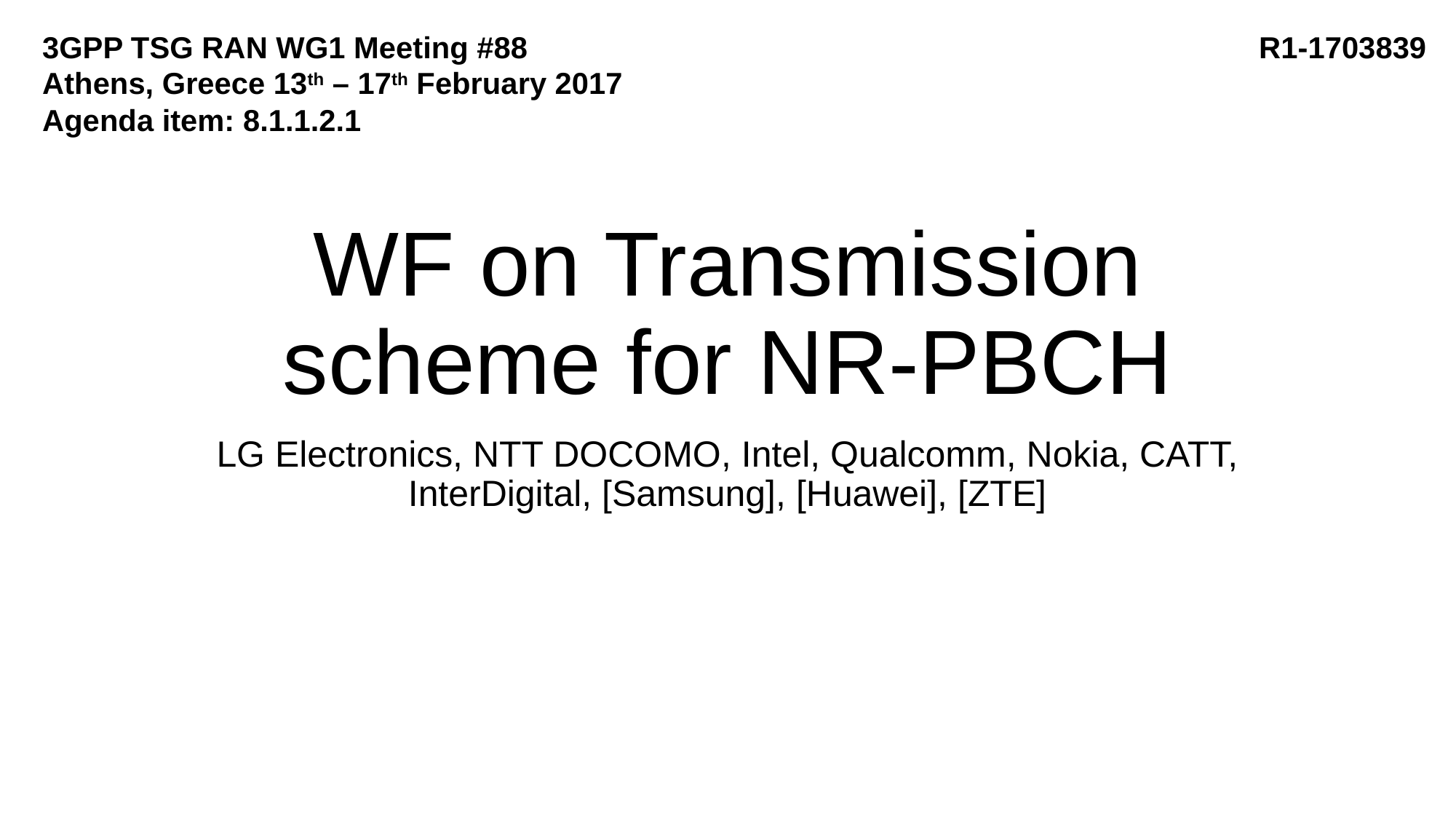

3GPP TSG RAN WG1 Meeting #88
Athens, Greece 13th – 17th February 2017
Agenda item: 8.1.1.2.1
R1-1703839
# WF on Transmission scheme for NR-PBCH
LG Electronics, NTT DOCOMO, Intel, Qualcomm, Nokia, CATT, InterDigital, [Samsung], [Huawei], [ZTE]